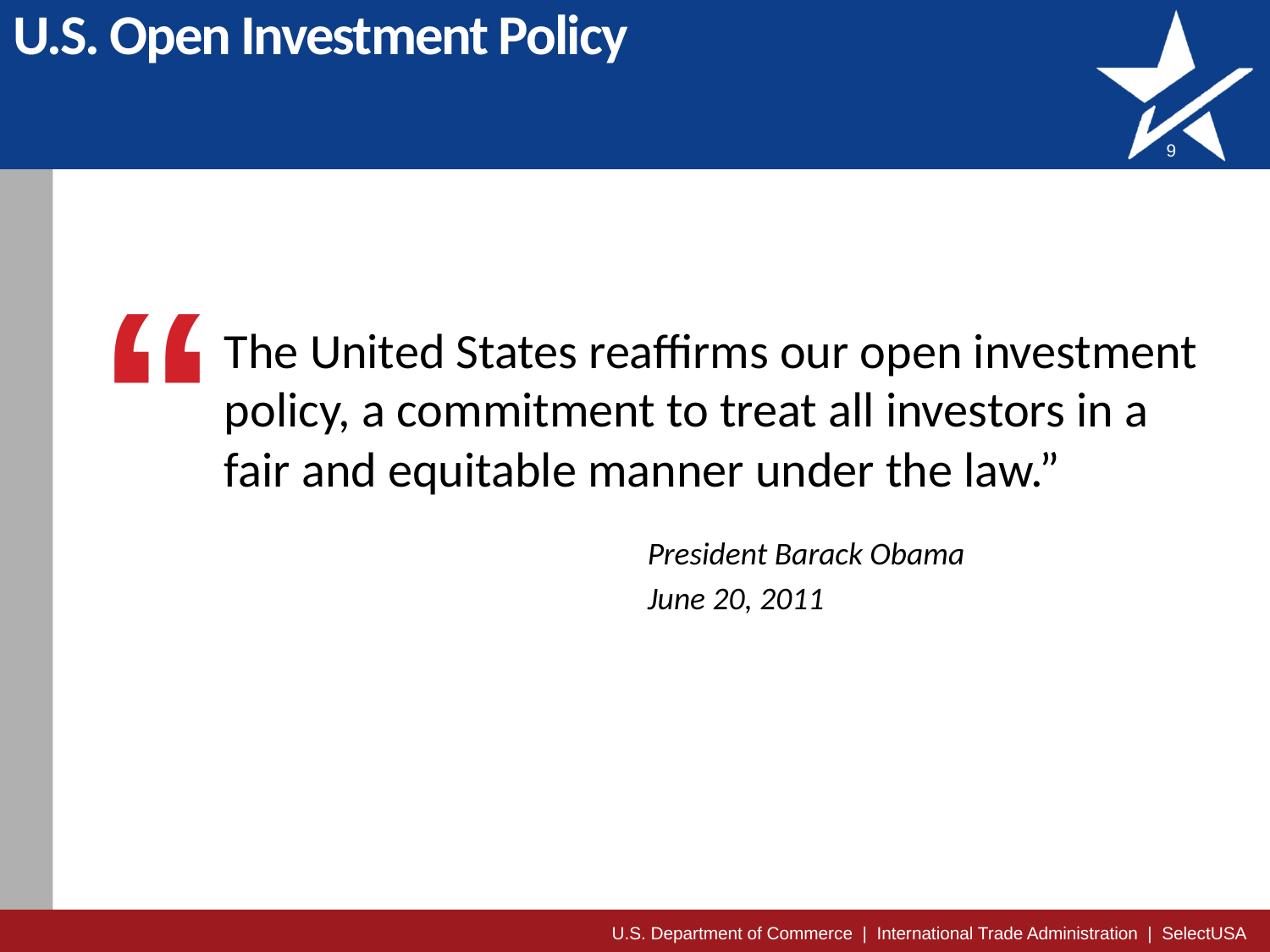

# U.S. Open Investment Policy
9
“

The United States reaffirms our open investment policy, a commitment to treat all investors in a fair and equitable manner under the law.”

President Barack Obama
June 20, 2011